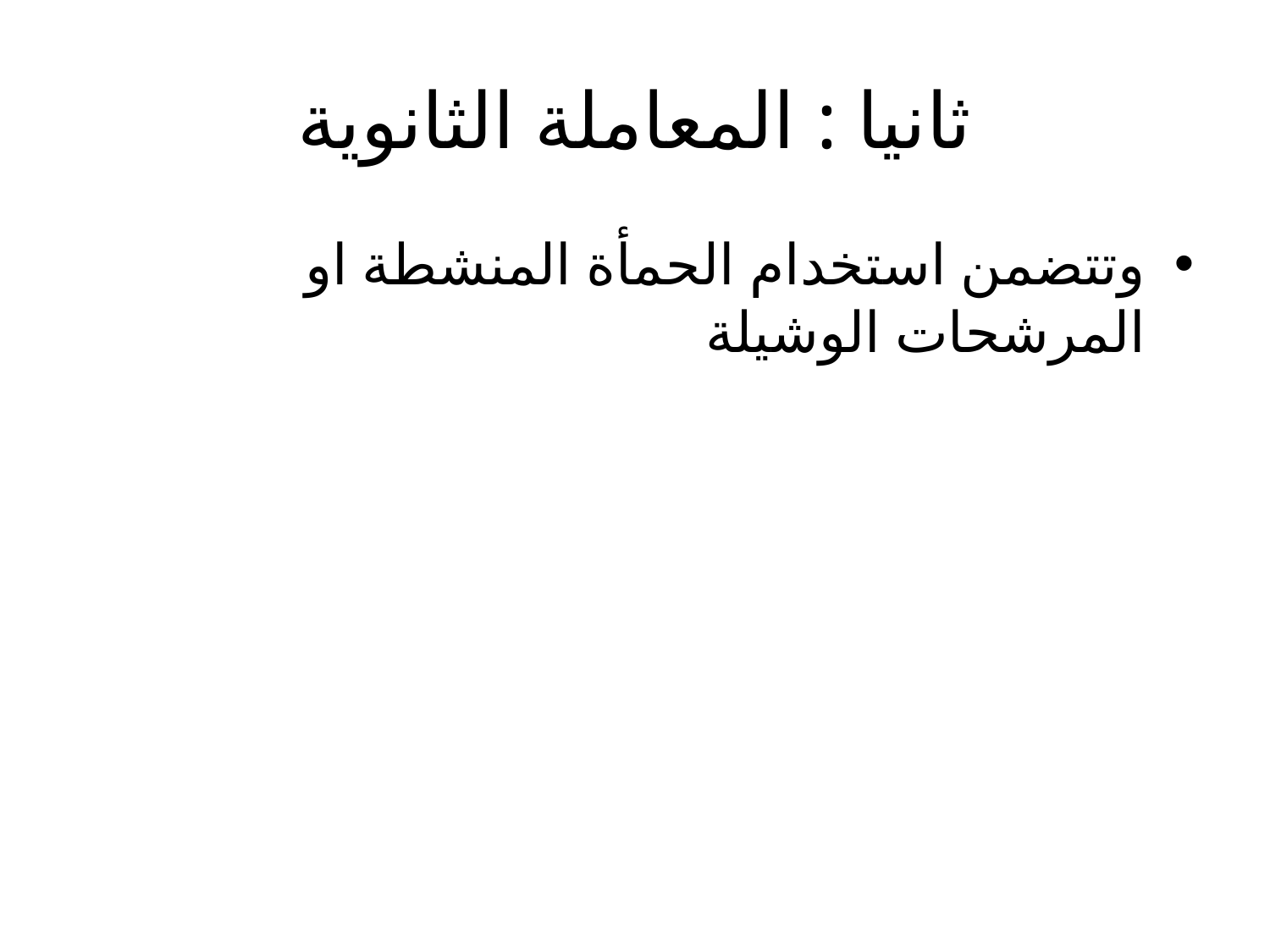

# ثانيا : المعاملة الثانوية
وتتضمن استخدام الحمأة المنشطة او المرشحات الوشيلة